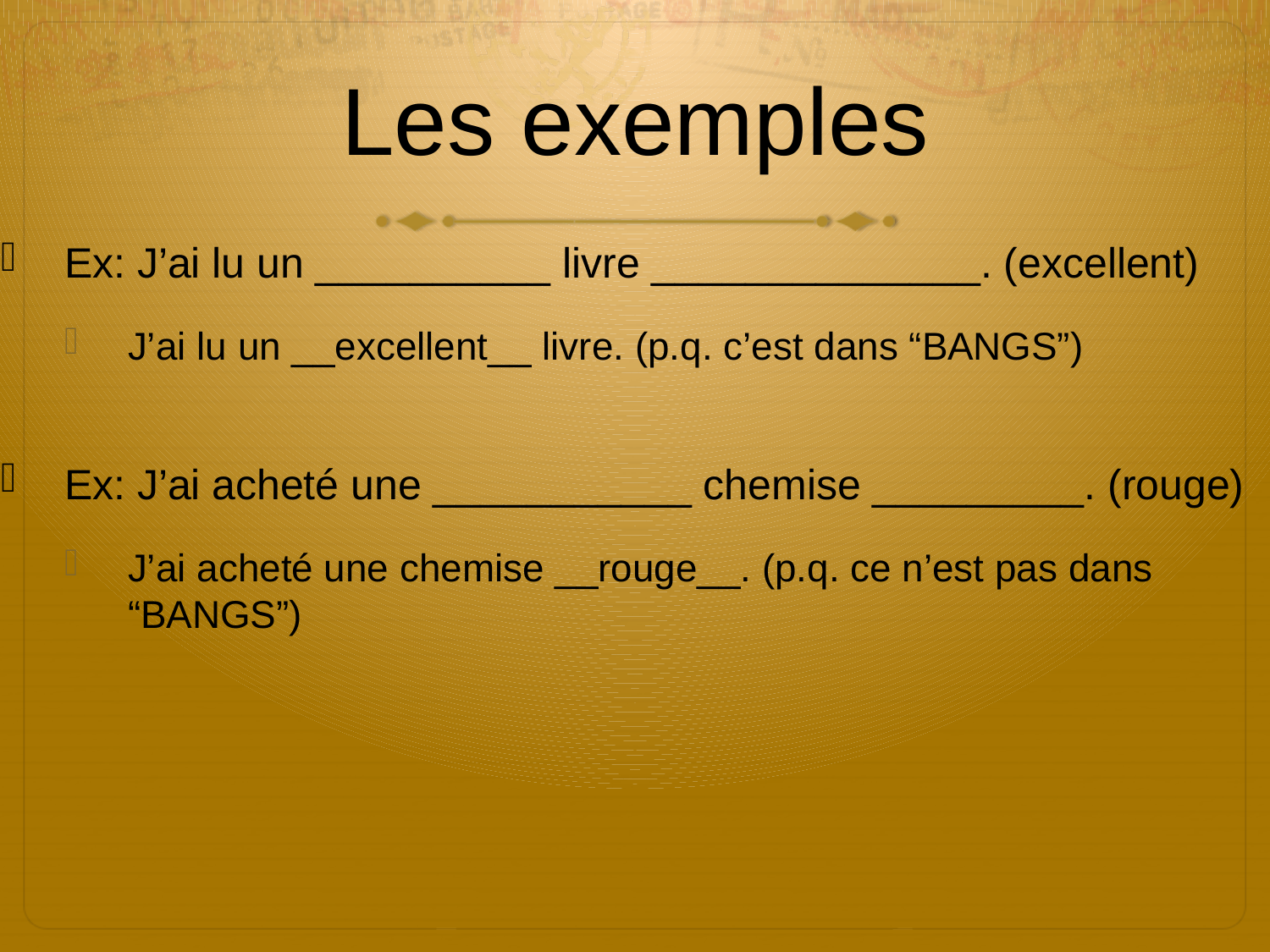

# Les exemples
Ex: J’ai lu un __________ livre ______________. (excellent)
J’ai lu un __excellent__ livre. (p.q. c’est dans “BANGS”)

Ex: J’ai acheté une ___________ chemise _________. (rouge)
J’ai acheté une chemise __rouge__. (p.q. ce n’est pas dans “BANGS”)